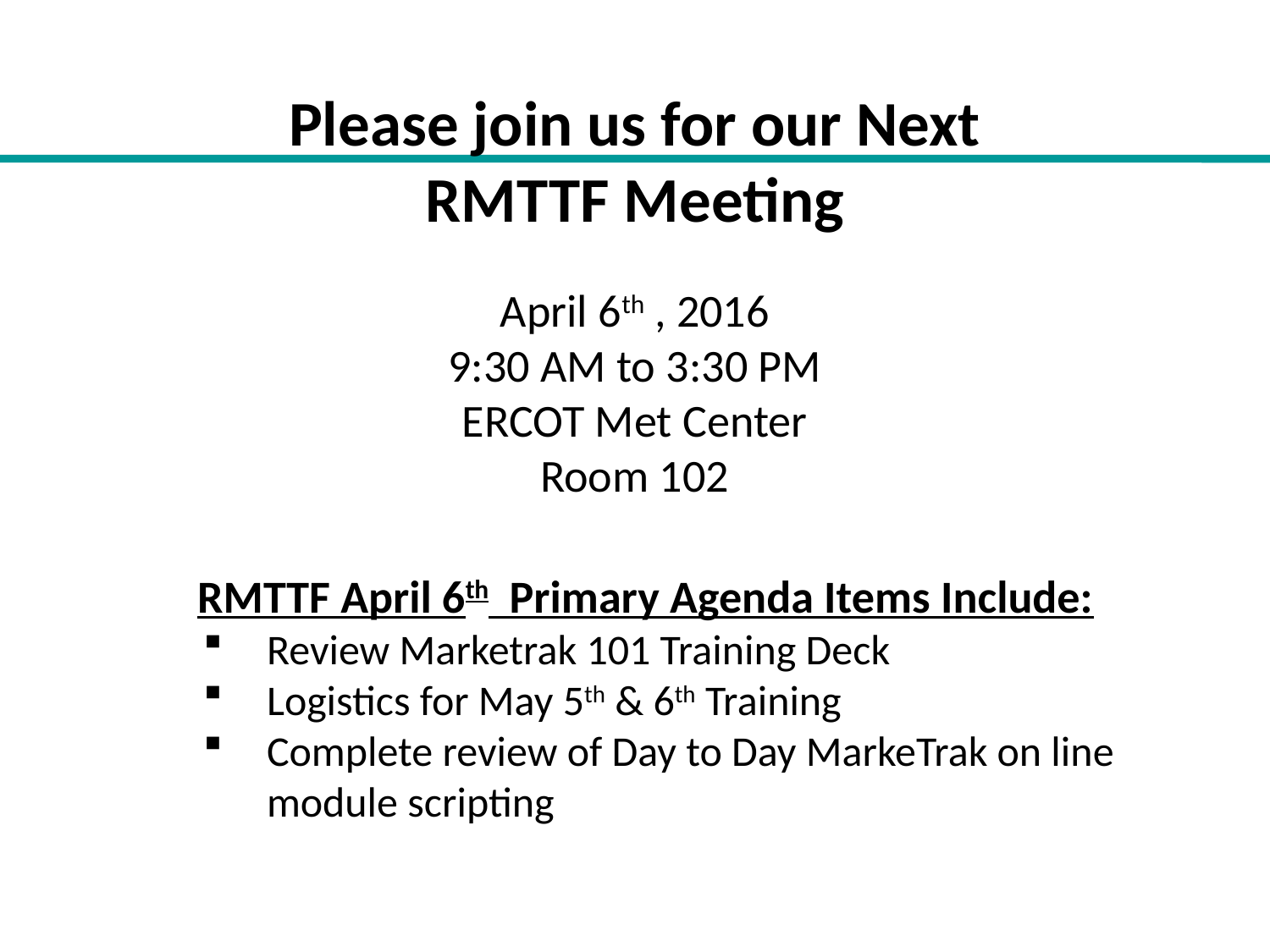

# Please join us for our Next RMTTF Meeting
April 6th , 2016
9:30 AM to 3:30 PM
ERCOT Met Center
Room 102
RMTTF April 6th  Primary Agenda Items Include:
Review Marketrak 101 Training Deck
Logistics for May 5th & 6th Training
Complete review of Day to Day MarkeTrak on line module scripting